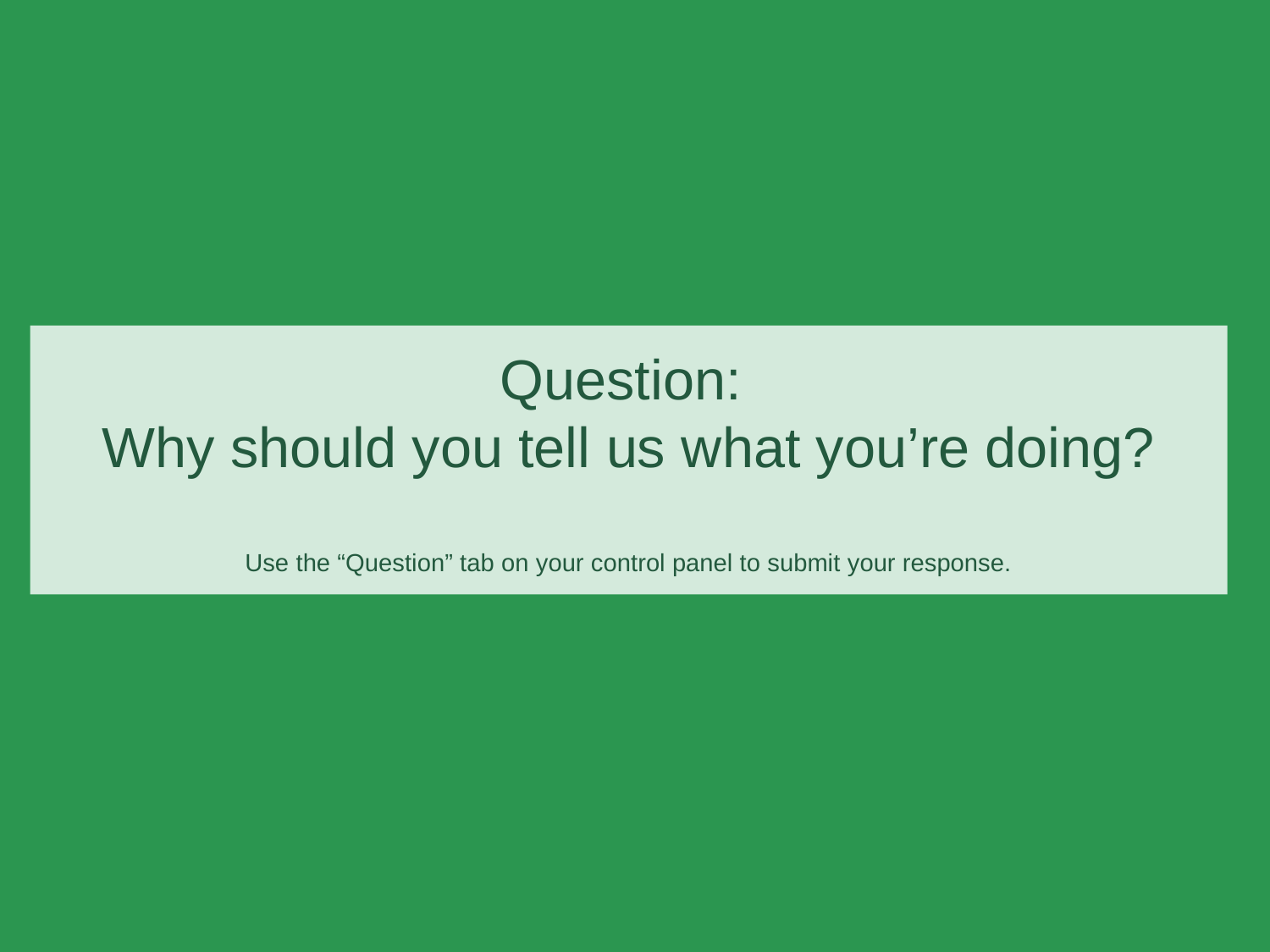

# Question: Why should you tell us what you’re doing? Use the “Question” tab on your control panel to submit your response.